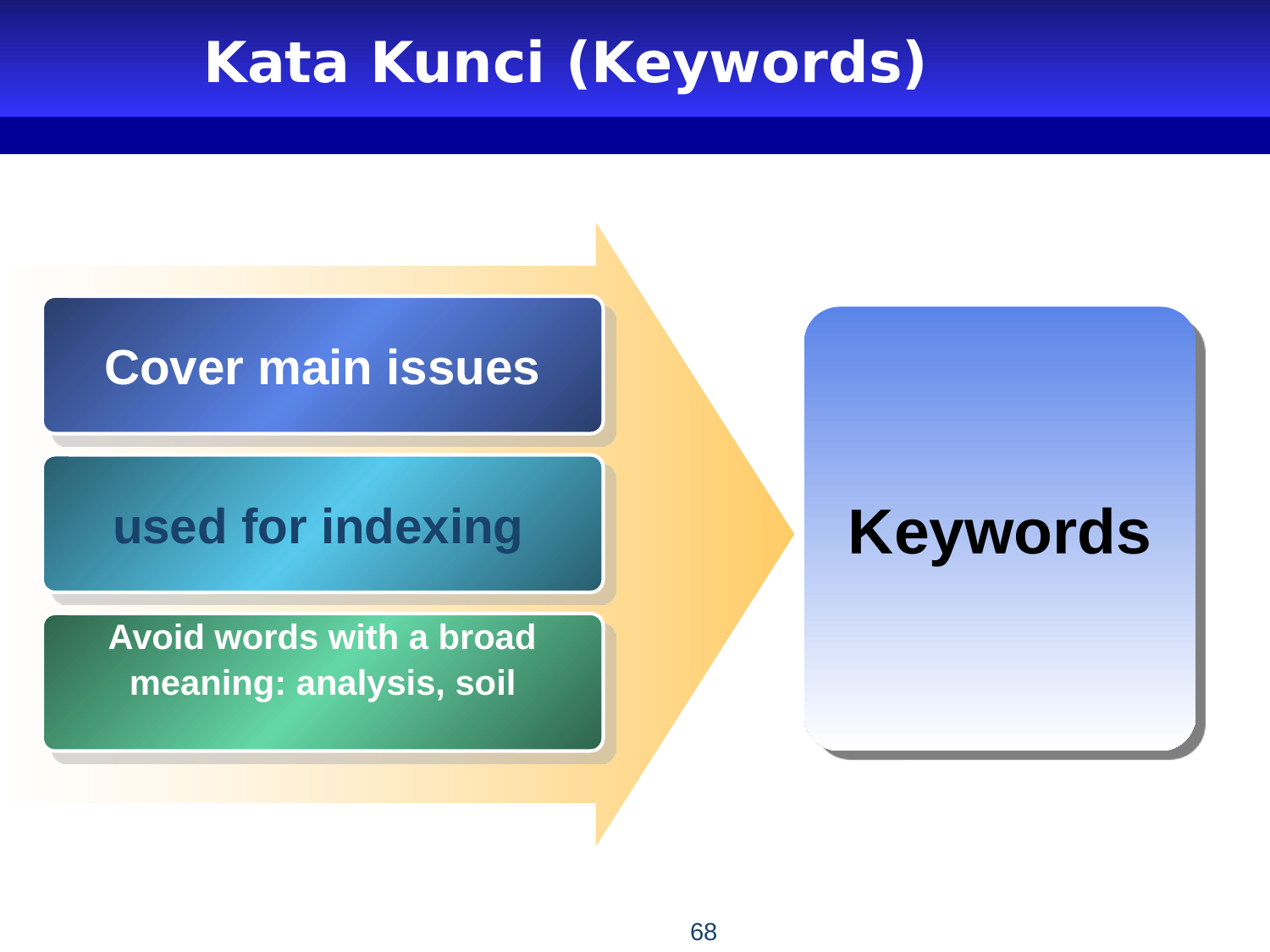

# Kata Kunci (Keywords)

Cover main issues
Keywords
used for indexing
 Avoid words with a broad
meaning: analysis, soil

68